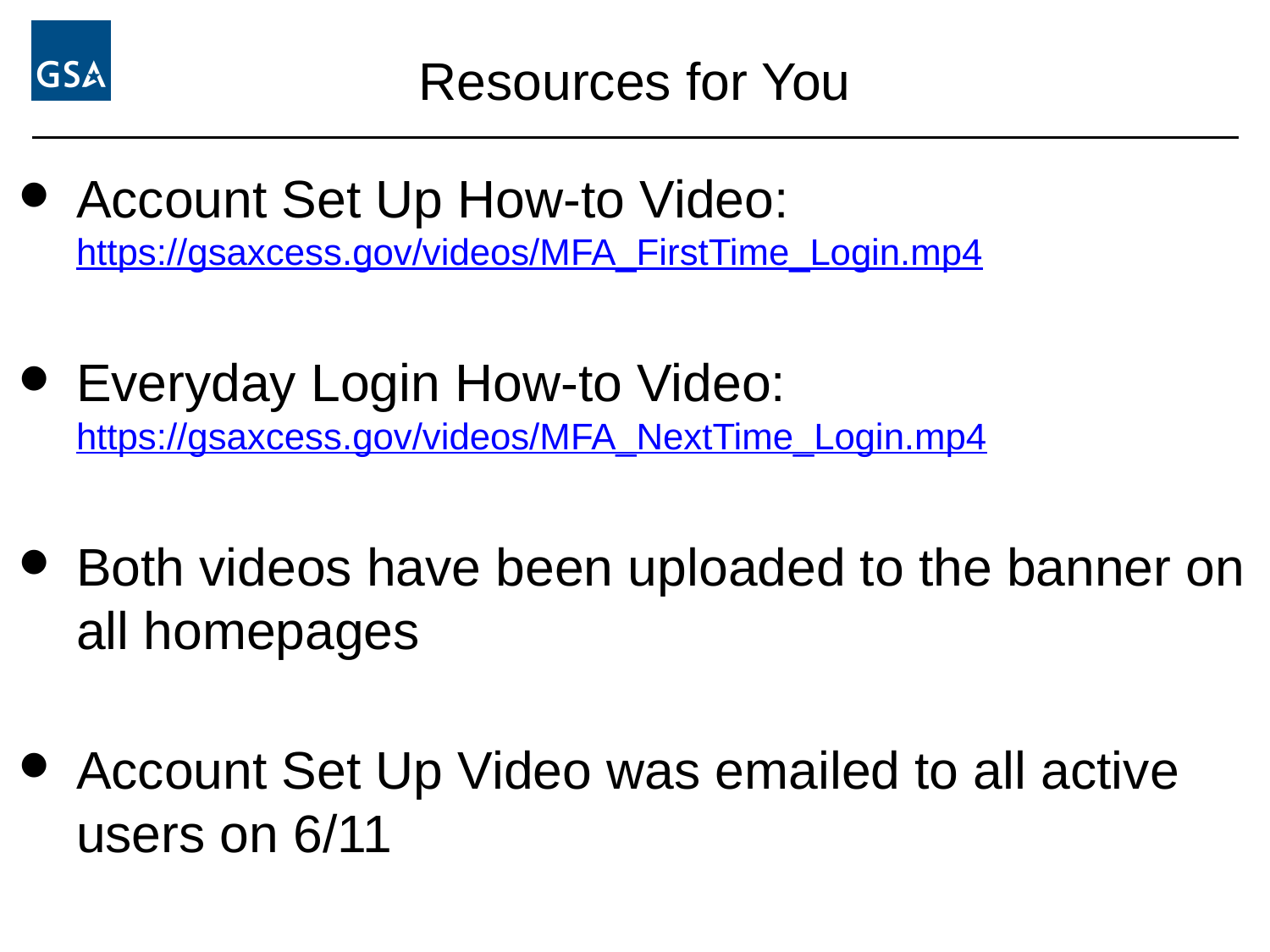

# Resources for You
Account Set Up How-to Video: https://gsaxcess.gov/videos/MFA_FirstTime_Login.mp4

Everyday Login How-to Video: https://gsaxcess.gov/videos/MFA_NextTime_Login.mp4

Both videos have been uploaded to the banner on all homepages

Account Set Up Video was emailed to all active users on 6/11